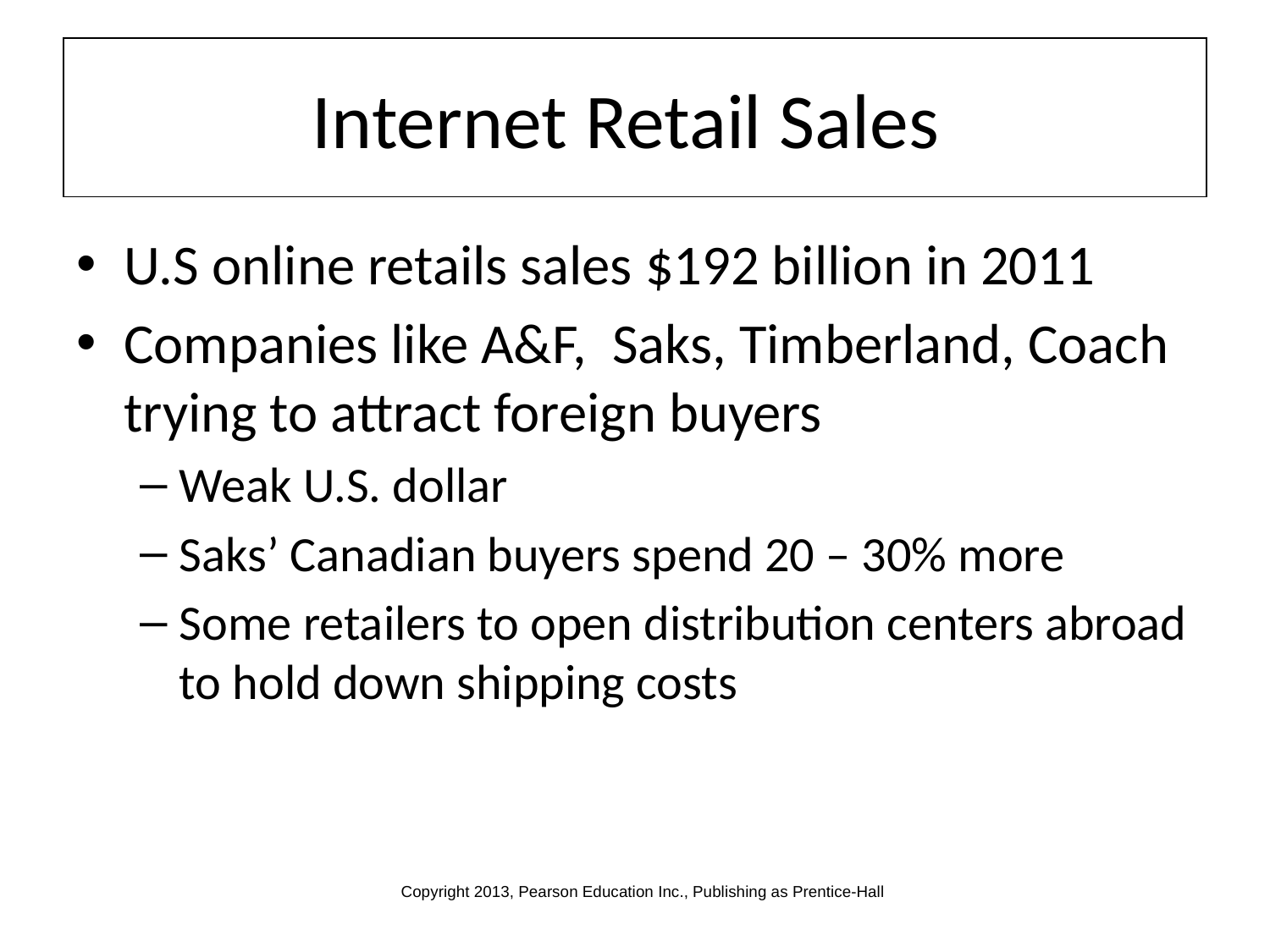

# Internet Retail Sales
U.S online retails sales $192 billion in 2011
Companies like A&F,  Saks, Timberland, Coach trying to attract foreign buyers
Weak U.S. dollar
Saks’ Canadian buyers spend 20 – 30% more
Some retailers to open distribution centers abroad to hold down shipping costs
Copyright 2013, Pearson Education Inc., Publishing as Prentice-Hall